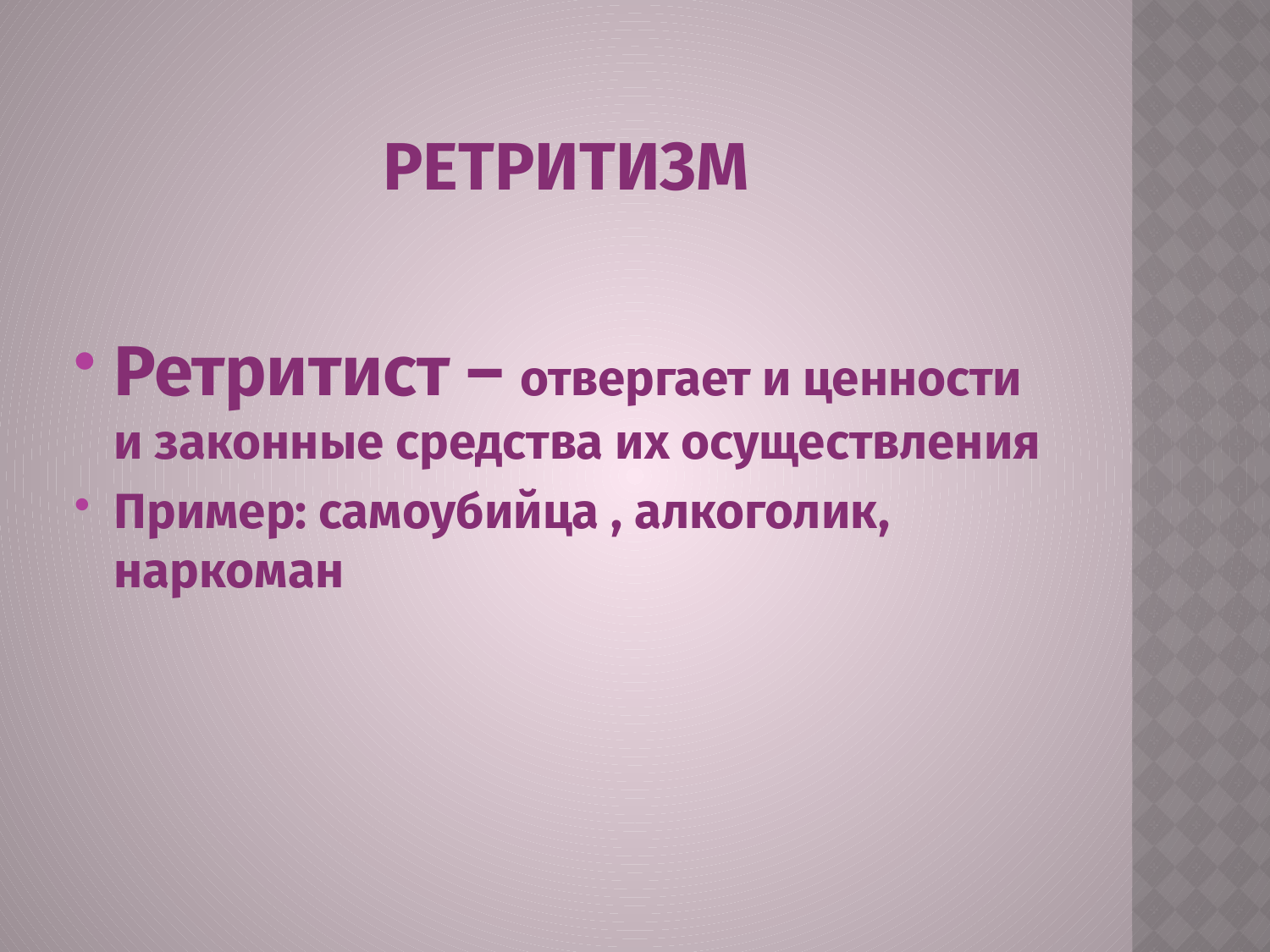

# Ретритизм

Ретритист – отвергает и ценности и законные средства их осуществления
Пример: самоубийца , алкоголик, наркоман